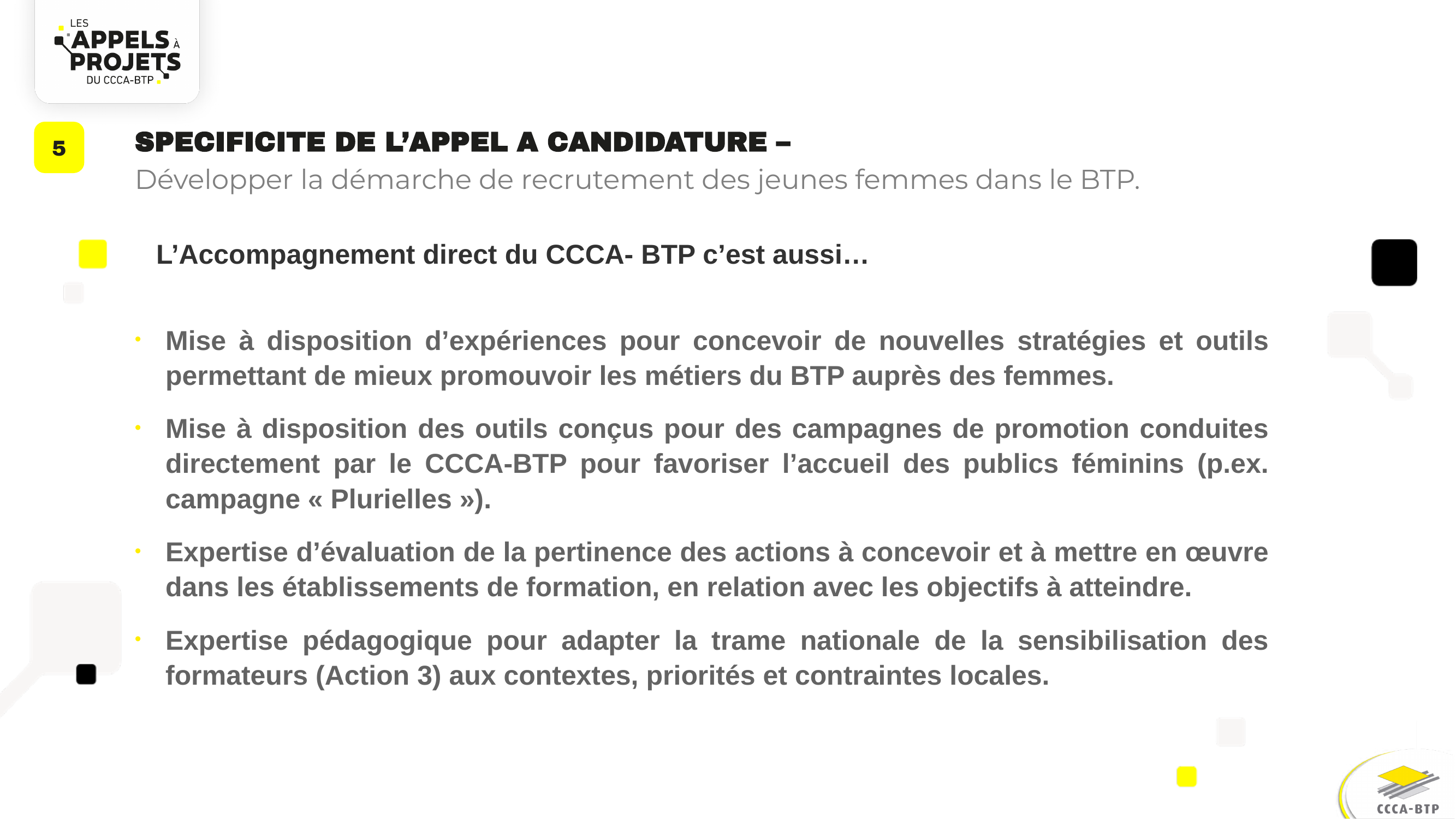

5

SPECIFICITE DE L’APPEL A CANDIDATURE –
Développer la démarche de recrutement des jeunes femmes dans le BTP.

Mise à disposition d’expériences pour concevoir de nouvelles stratégies et outils permettant de mieux promouvoir les métiers du BTP auprès des femmes.
Mise à disposition des outils conçus pour des campagnes de promotion conduites directement par le CCCA-BTP pour favoriser l’accueil des publics féminins (p.ex. campagne « Plurielles »).
Expertise d’évaluation de la pertinence des actions à concevoir et à mettre en œuvre dans les établissements de formation, en relation avec les objectifs à atteindre.
Expertise pédagogique pour adapter la trame nationale de la sensibilisation des formateurs (Action 3) aux contextes, priorités et contraintes locales.

L’Accompagnement direct du CCCA- BTP c’est aussi…